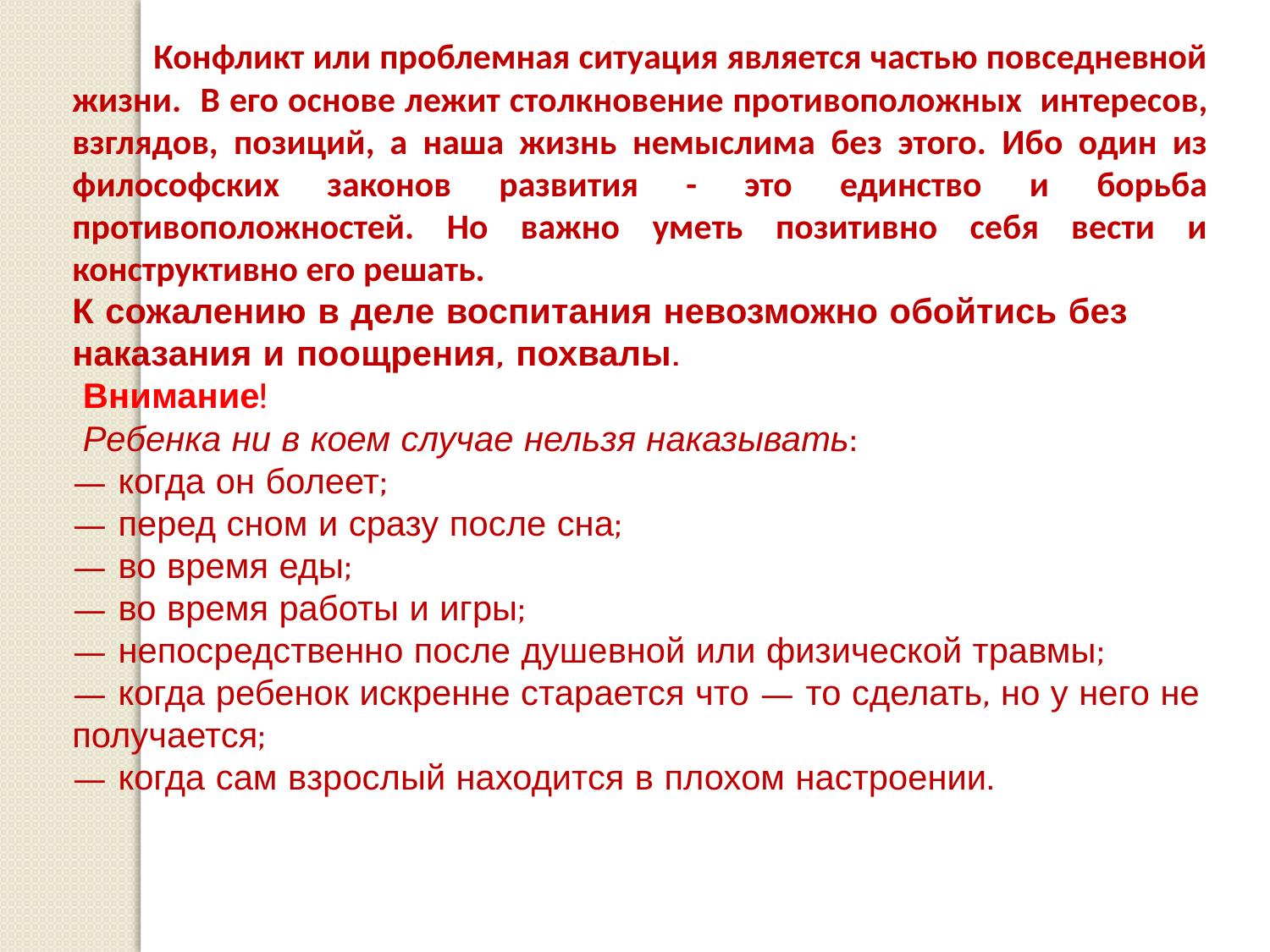

Конфликт или проблемная ситуация является частью повседневной жизни.  В его основе лежит столкновение противоположных  интересов, взглядов, позиций, а наша жизнь немыслима без этого. Ибо один из философских законов развития - это единство и борьба противоположностей. Но важно уметь позитивно себя вести и конструктивно его решать.
К сожалению в деле воспитания невозможно обойтись без наказания и поощрения, похвалы.
 Внимание!
 Ребенка ни в коем случае нельзя наказывать:
— когда он болеет;
— перед сном и сразу после сна;
— во время еды;
— во время работы и игры;
— непосредственно после душевной или физической травмы;
— когда ребенок искренне старается что — то сделать, но у него не получается;
— когда сам взрослый находится в плохом настроении.